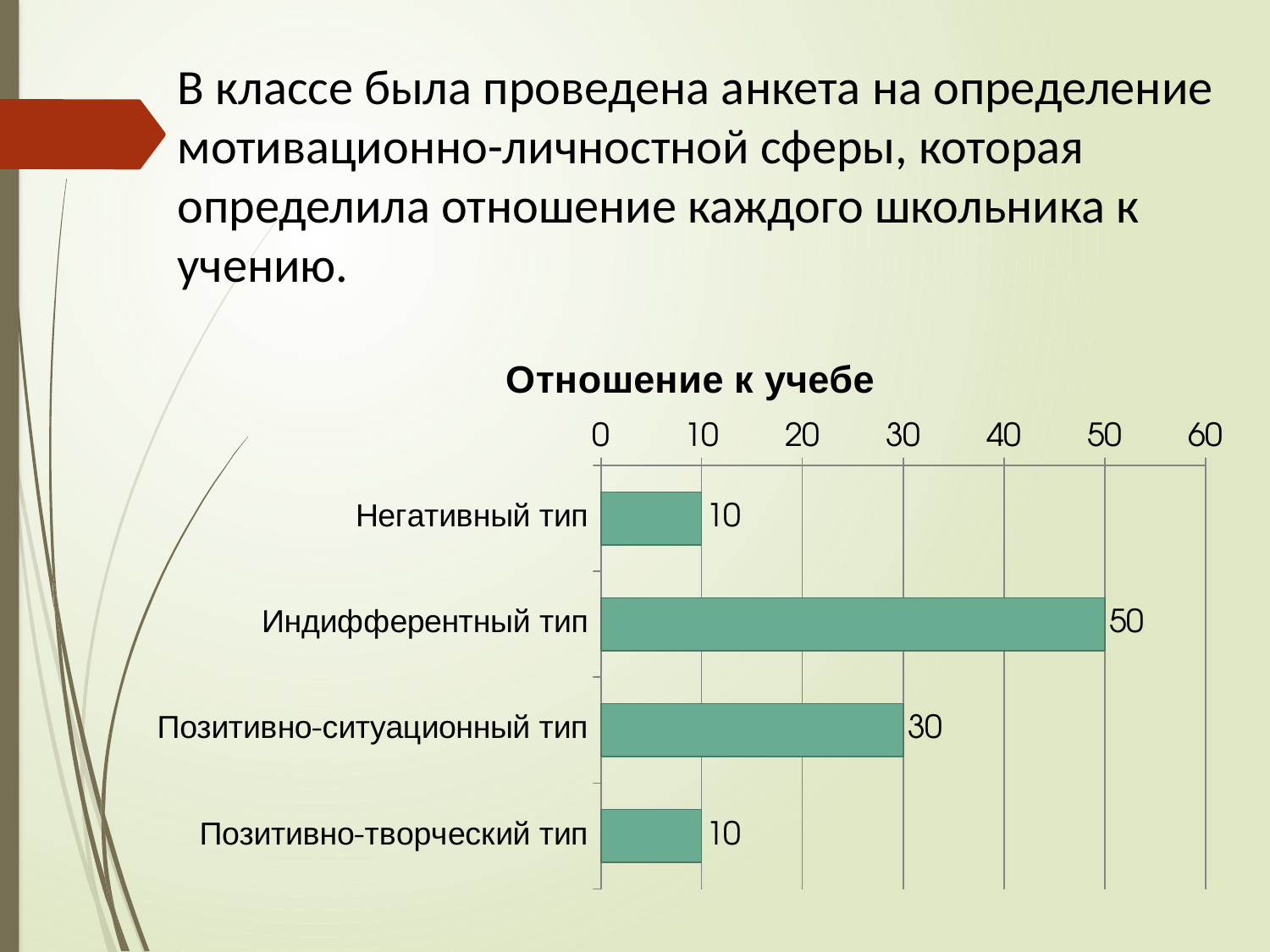

В классе была проведена анкета на определение мотивационно-личностной сферы, которая определила отношение каждого школьника к учению.

### Chart: Отношение к учебе

| Category | Продажи |
|---|---|
| Позитивно-творческий тип | 10.0 |
| Позитивно-ситуационный тип | 30.0 |
| Индифферентный тип | 50.0 |
| Негативный тип | 10.0 |